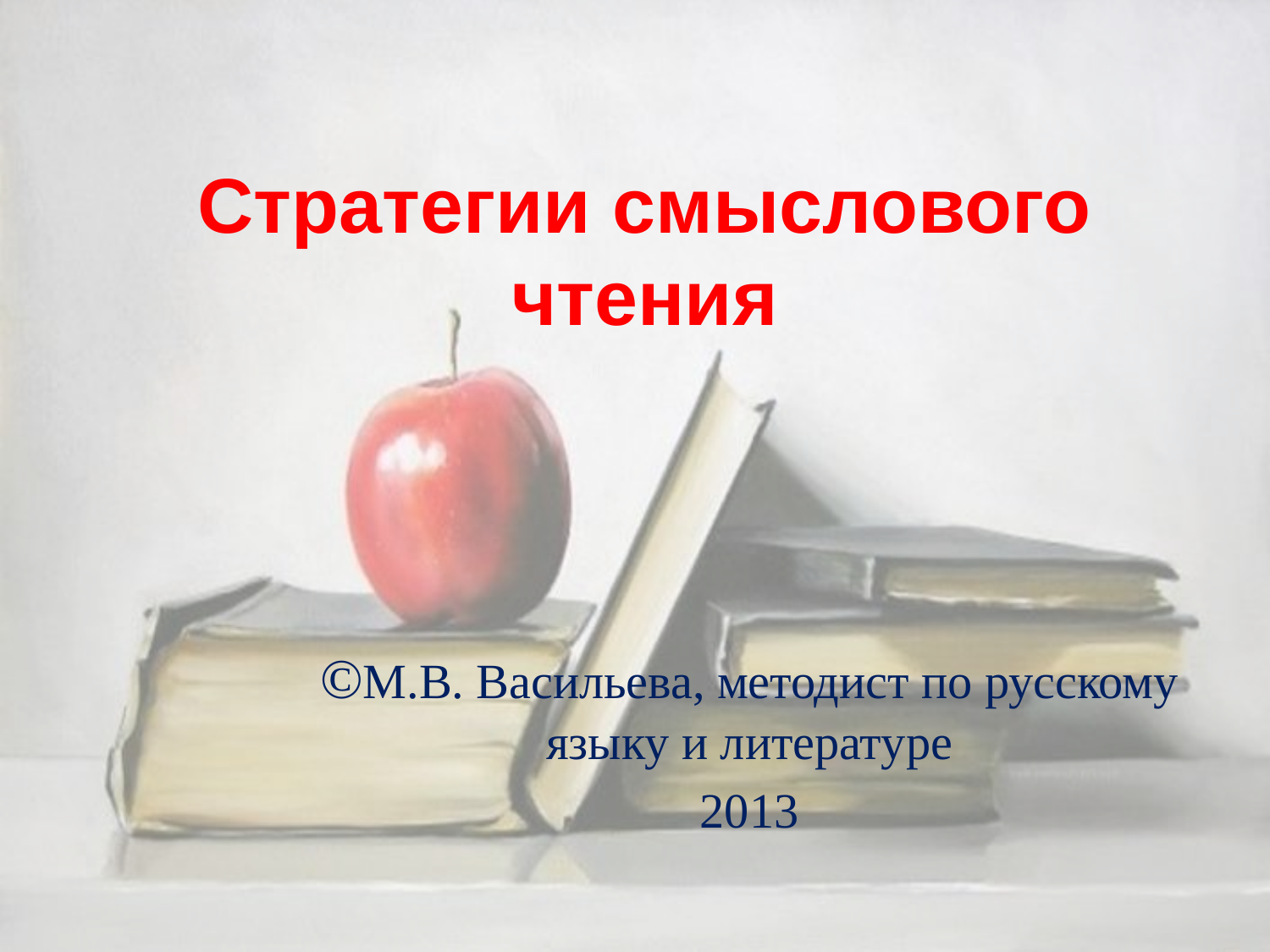

# Стратегии смыслового чтения
©М.В. Васильева, методист по русскому языку и литературе
2013